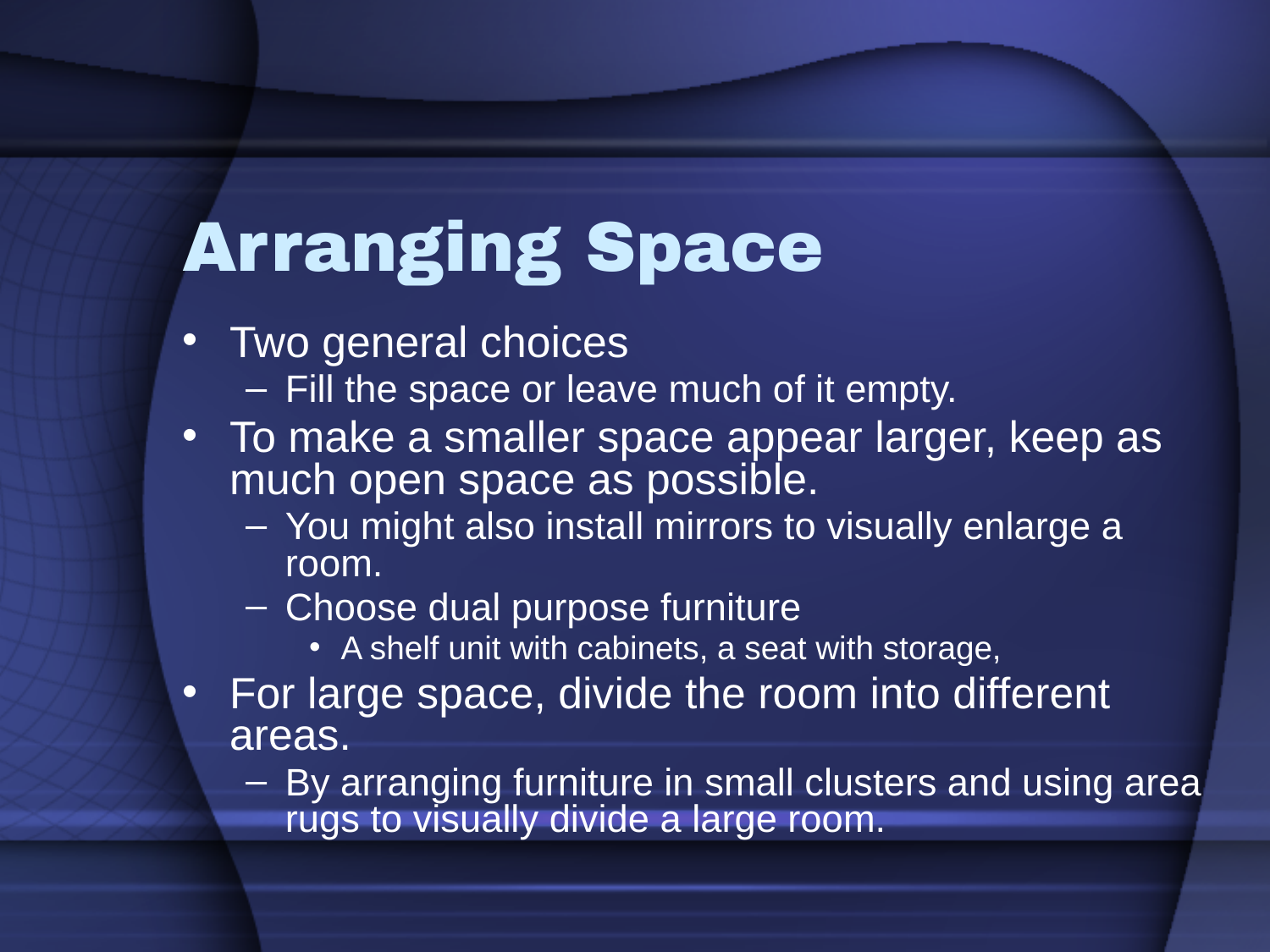

# Arranging Space
Two general choices
Fill the space or leave much of it empty.
To make a smaller space appear larger, keep as much open space as possible.
You might also install mirrors to visually enlarge a room.
Choose dual purpose furniture
A shelf unit with cabinets, a seat with storage,
For large space, divide the room into different areas.
By arranging furniture in small clusters and using area rugs to visually divide a large room.